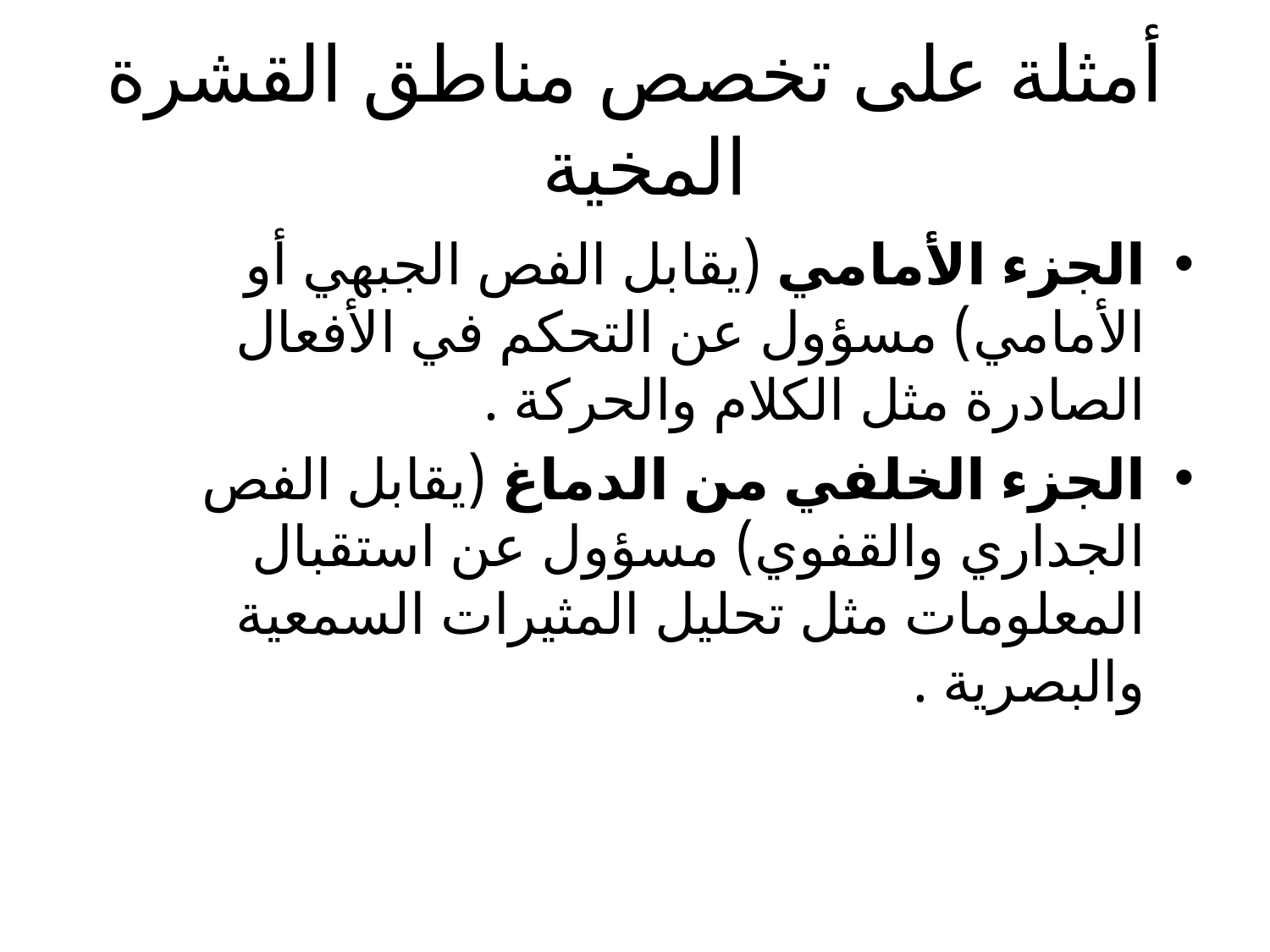

# أمثلة على تخصص مناطق القشرة المخية
الجزء الأمامي (يقابل الفص الجبهي أو الأمامي) مسؤول عن التحكم في الأفعال الصادرة مثل الكلام والحركة .
الجزء الخلفي من الدماغ (يقابل الفص الجداري والقفوي) مسؤول عن استقبال المعلومات مثل تحليل المثيرات السمعية والبصرية .